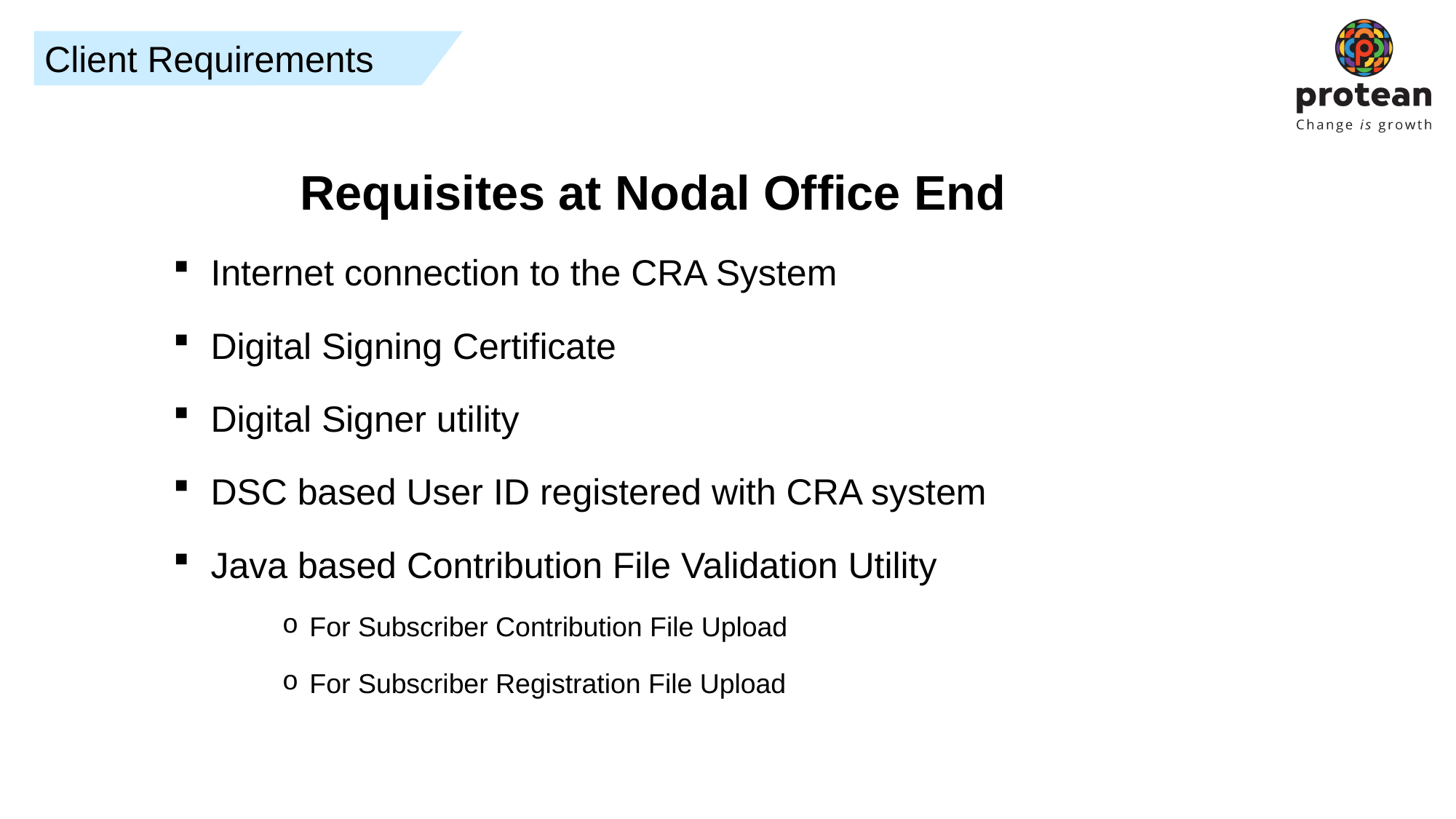

Client Requirements
Requisites at Nodal Office End
 Internet connection to the CRA System
 Digital Signing Certificate
 Digital Signer utility
 DSC based User ID registered with CRA system
 Java based Contribution File Validation Utility
For Subscriber Contribution File Upload
For Subscriber Registration File Upload